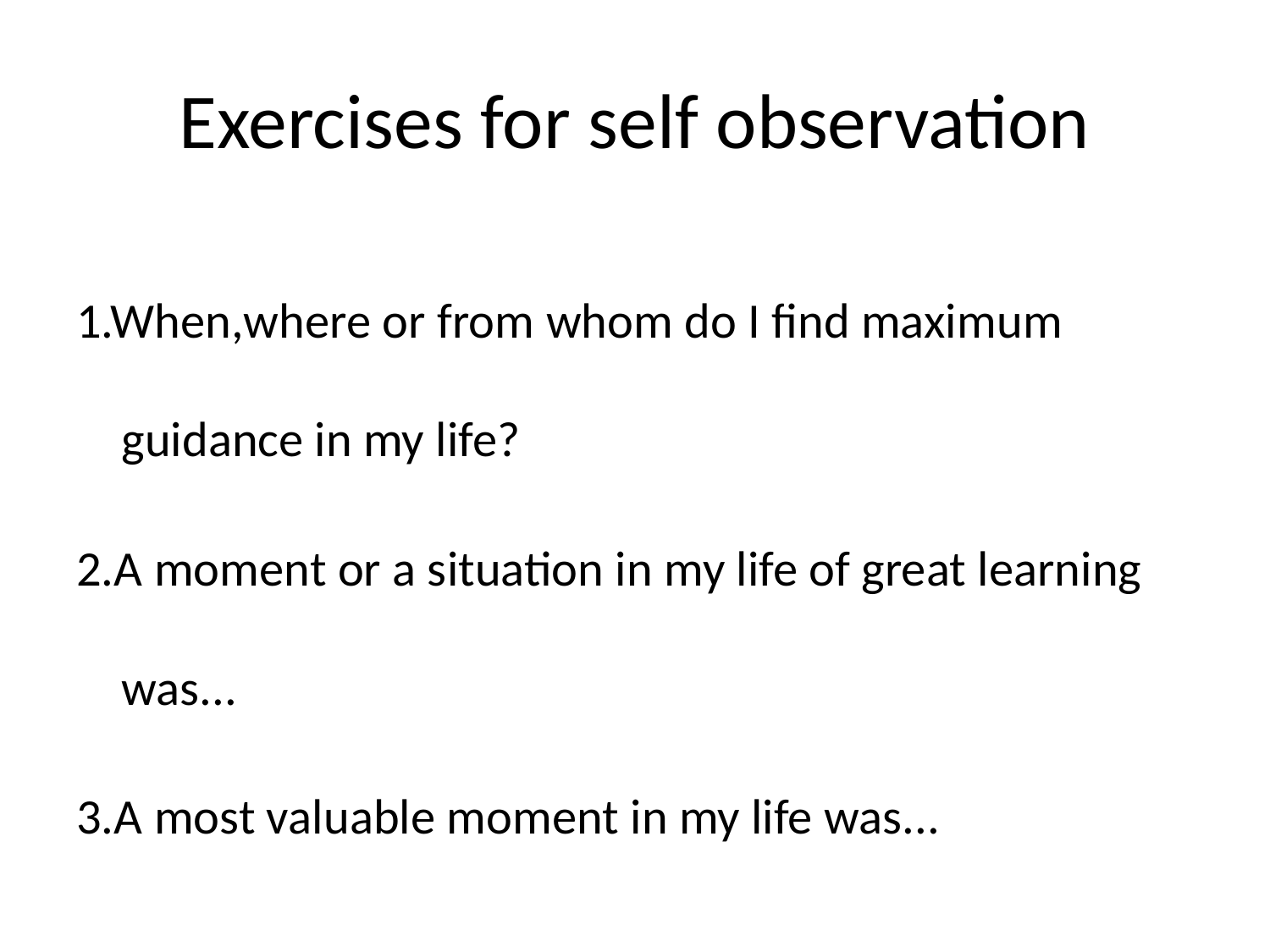

# Exercises for self observation
1.When,where or from whom do I find maximum guidance in my life?
2.A moment or a situation in my life of great learning was...
3.A most valuable moment in my life was...